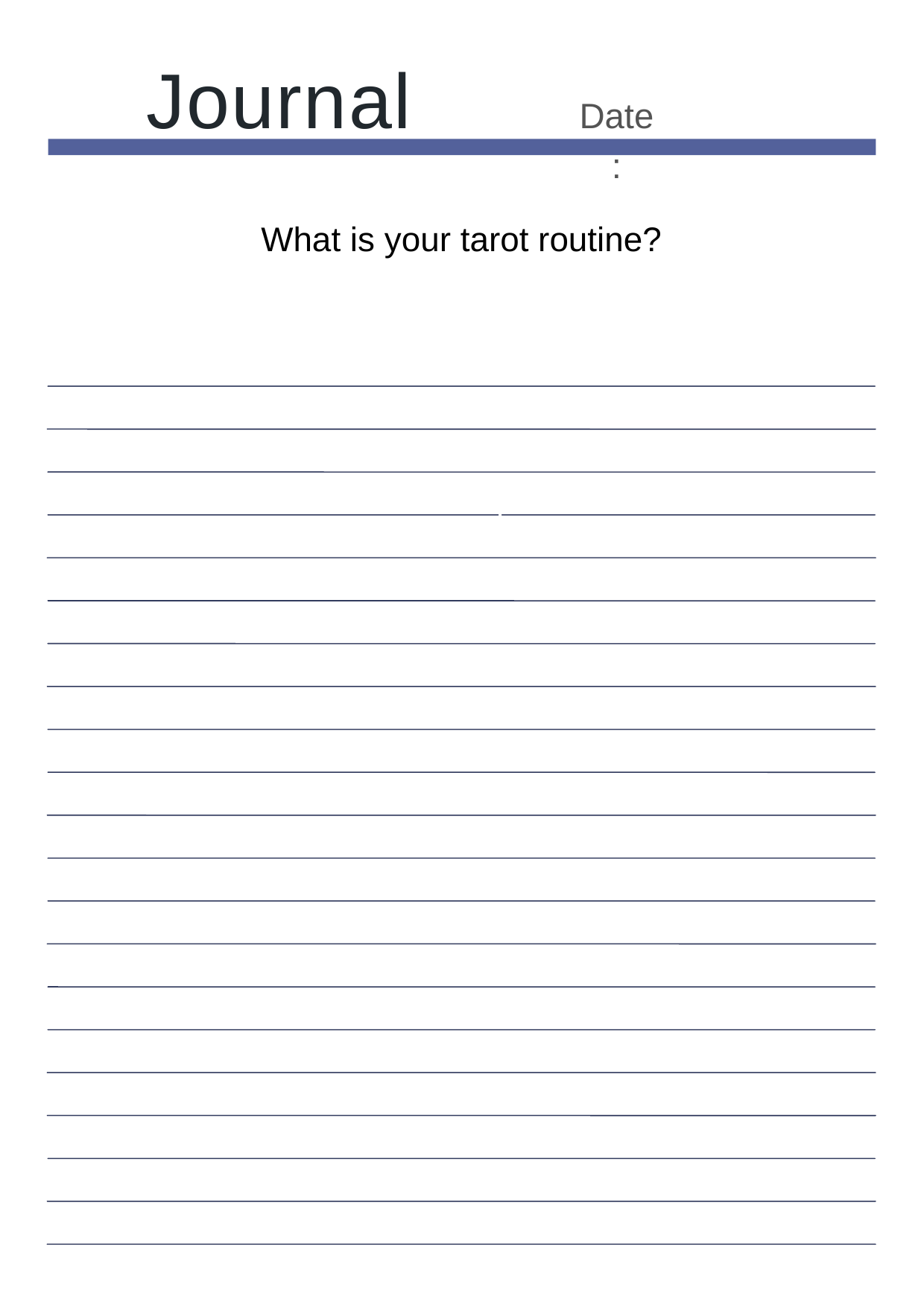

Journal
Date:

What is your tarot routine?

Journal Prompt Here